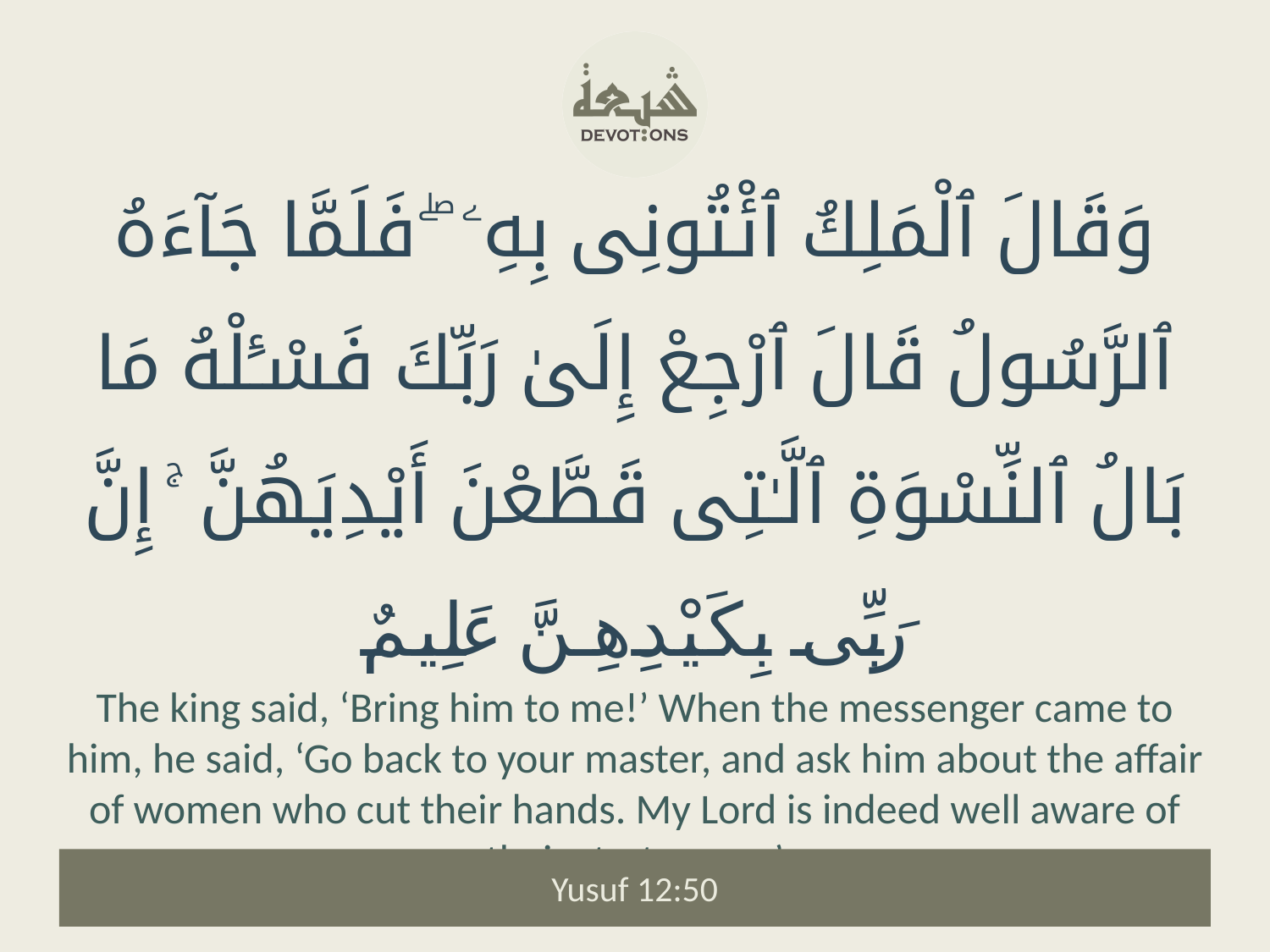

وَقَالَ ٱلْمَلِكُ ٱئْتُونِى بِهِۦ ۖ فَلَمَّا جَآءَهُ ٱلرَّسُولُ قَالَ ٱرْجِعْ إِلَىٰ رَبِّكَ فَسْـَٔلْهُ مَا بَالُ ٱلنِّسْوَةِ ٱلَّـٰتِى قَطَّعْنَ أَيْدِيَهُنَّ ۚ إِنَّ رَبِّى بِكَيْدِهِنَّ عَلِيمٌ
The king said, ‘Bring him to me!’ When the messenger came to him, he said, ‘Go back to your master, and ask him about the affair of women who cut their hands. My Lord is indeed well aware of their stratagems.’
Yusuf 12:50